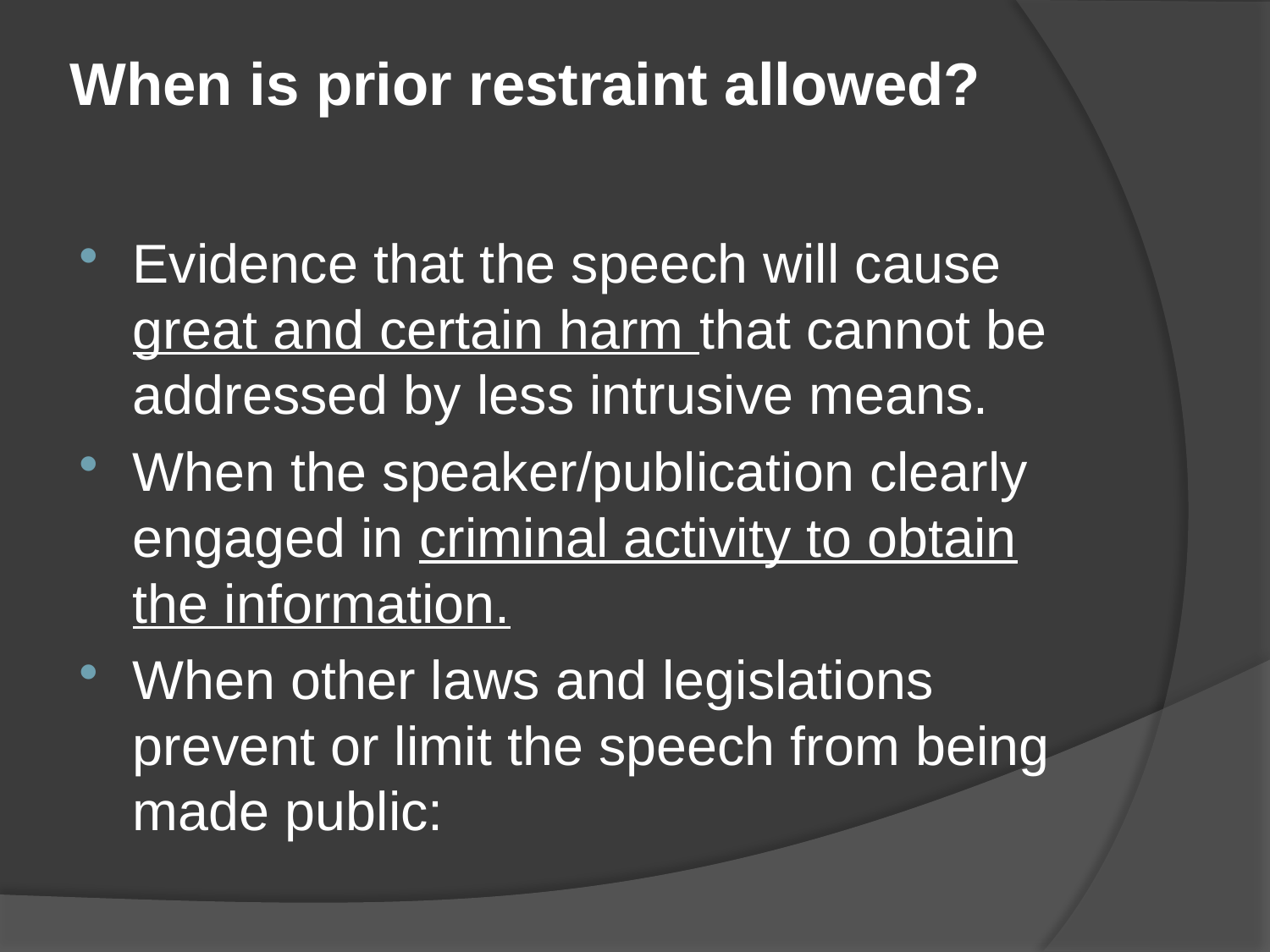

# When is prior restraint allowed?
Evidence that the speech will cause great and certain harm that cannot be addressed by less intrusive means.
When the speaker/publication clearly engaged in criminal activity to obtain the information.
When other laws and legislations prevent or limit the speech from being made public: